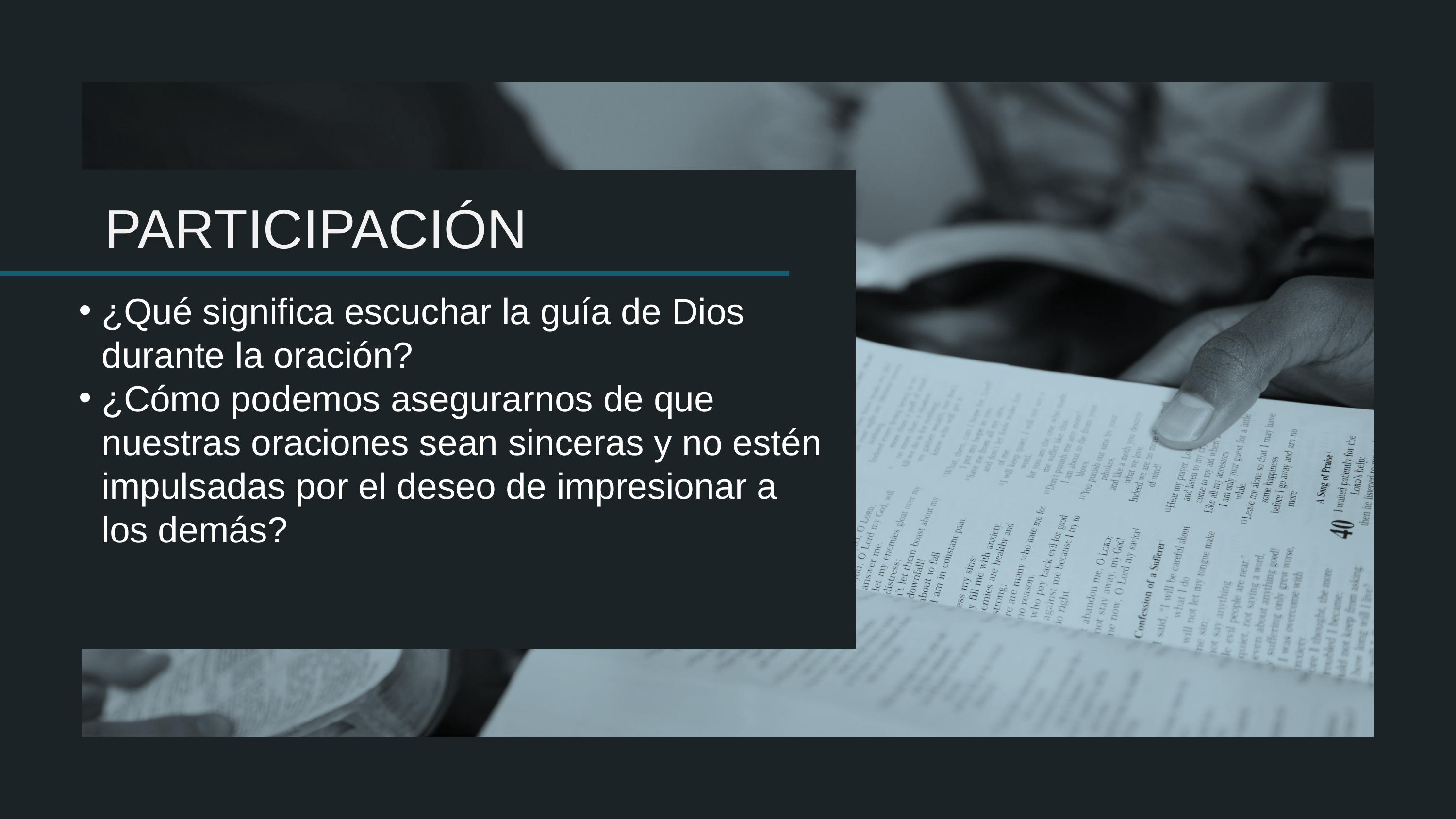

¿Qué significa escuchar la guía de Dios durante la oración?
¿Cómo podemos asegurarnos de que nuestras oraciones sean sinceras y no estén impulsadas por el deseo de impresionar a los demás?